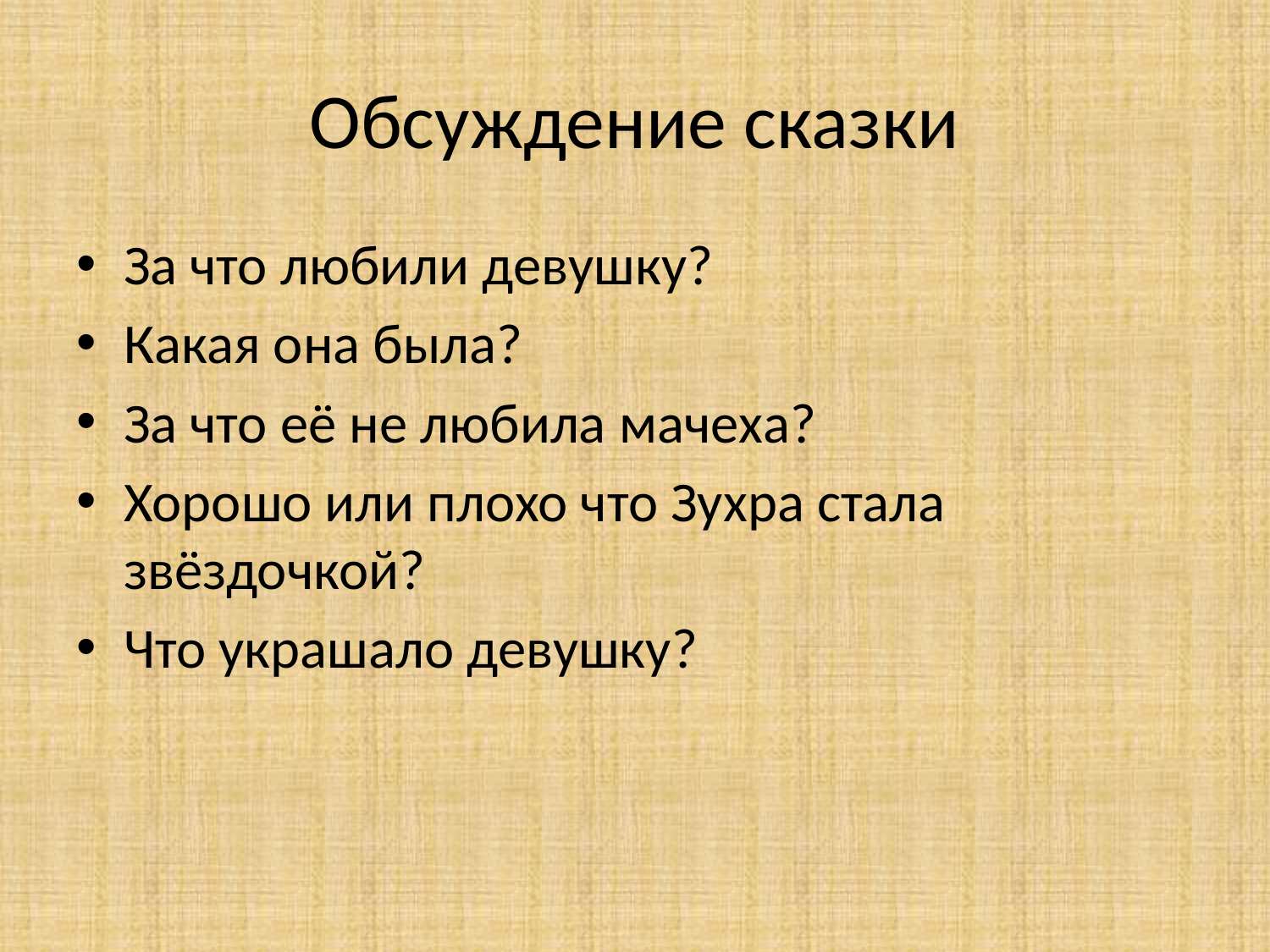

# Обсуждение сказки
За что любили девушку?
Какая она была?
За что её не любила мачеха?
Хорошо или плохо что Зухра стала звёздочкой?
Что украшало девушку?